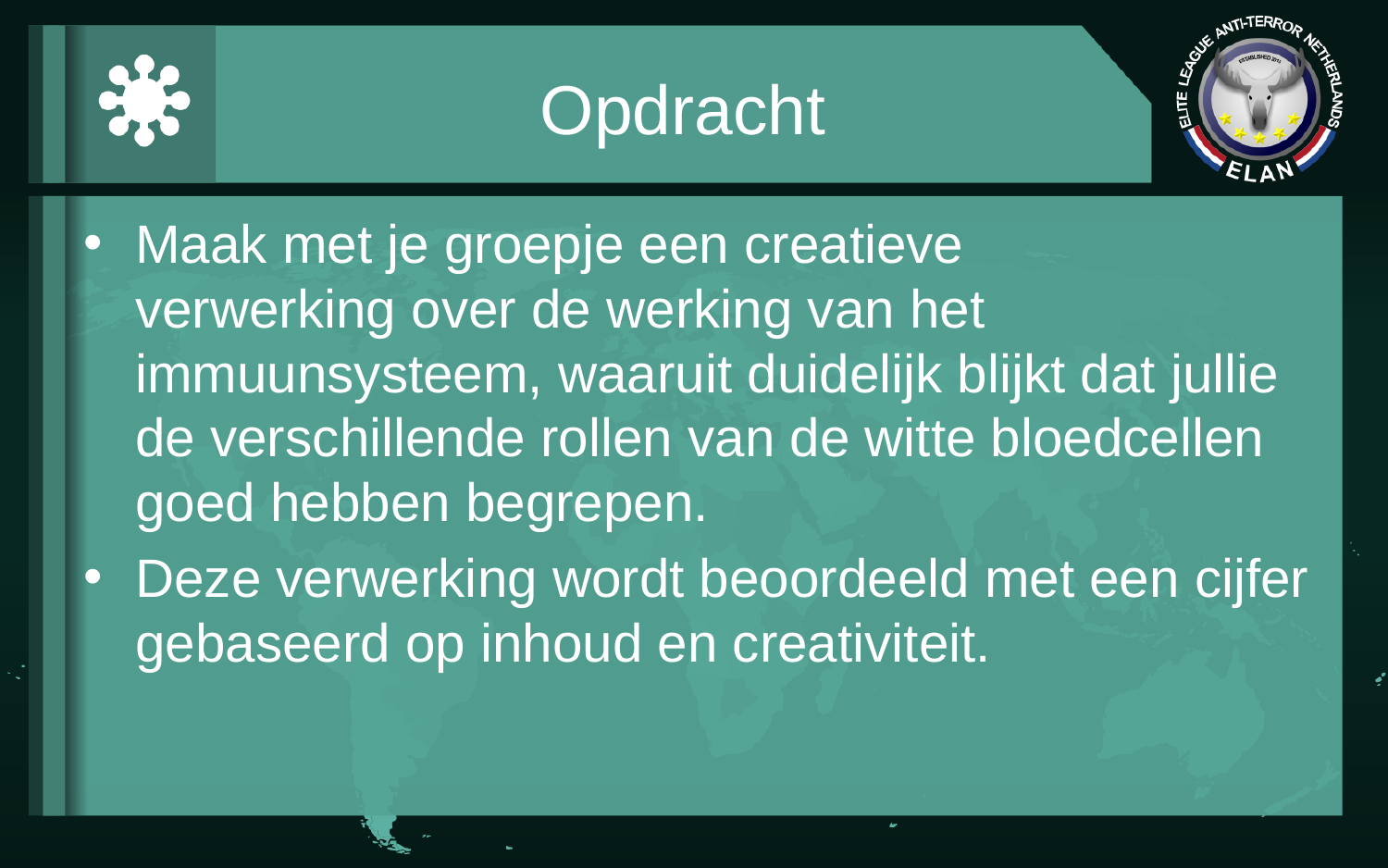

# Opdracht
Maak met je groepje een creatieve         verwerking over de werking van het immuunsysteem, waaruit duidelijk blijkt dat jullie de verschillende rollen van de witte bloedcellen goed hebben begrepen.
Deze verwerking wordt beoordeeld met een cijfer gebaseerd op inhoud en creativiteit.